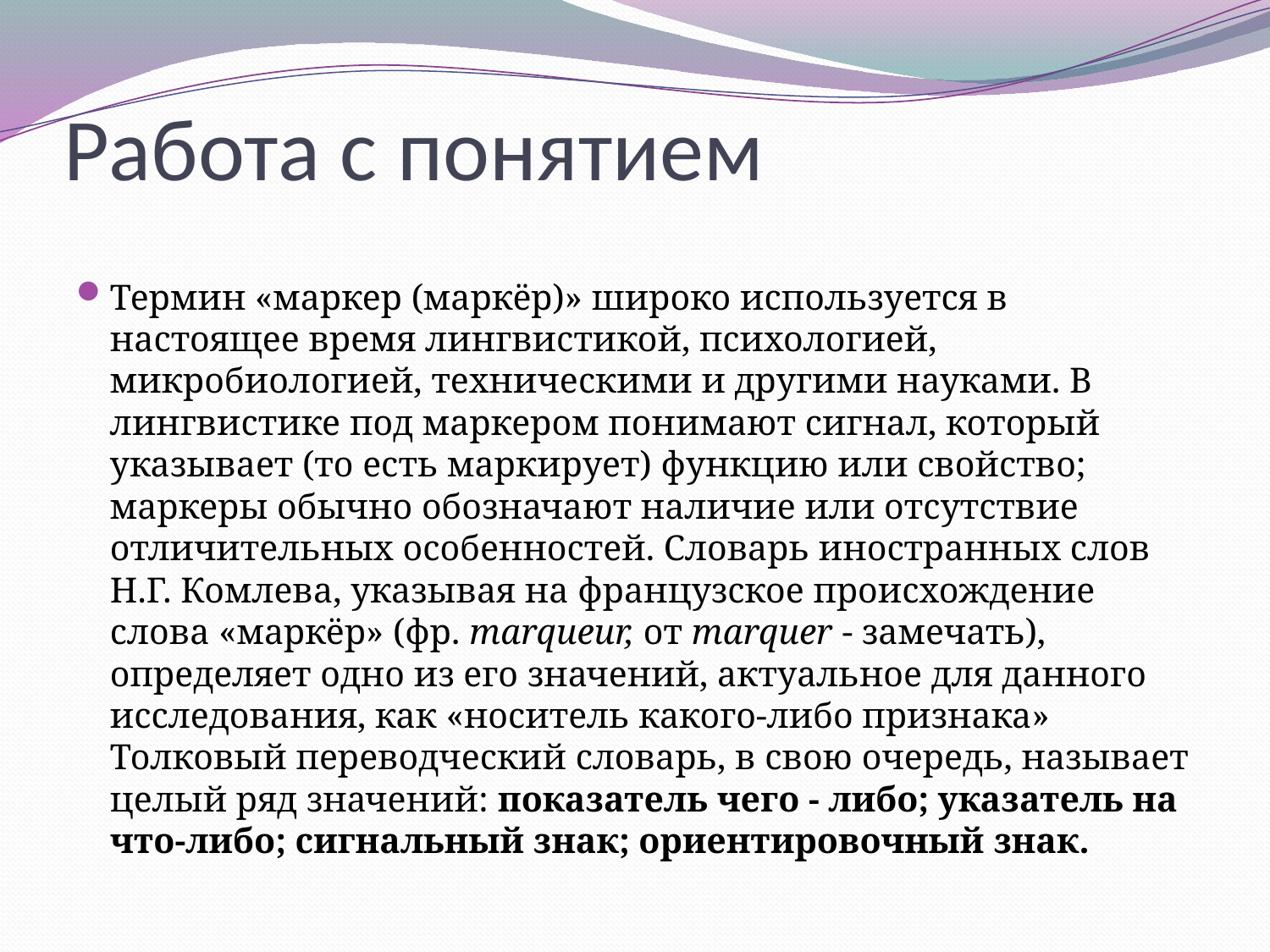

# Работа с понятием
Термин «маркер (маркёр)» широко используется в настоящее время лингвистикой, психологией, микробиологией, техническими и другими науками. В лингвистике под маркером понимают сигнал, который указывает (то есть маркирует) функцию или свойство; маркеры обычно обозначают наличие или отсутствие отличительных особенностей. Словарь иностранных слов Н.Г. Комлева, указывая на французское происхождение слова «маркёр» (фр. marqueur, от marquer - замечать), определяет одно из его значений, актуальное для данного исследования, как «носитель какого-либо признака»  Толковый переводческий словарь, в свою очередь, называет целый ряд значений: показатель чего - либо; указатель на что-либо; сигнальный знак; ориентировочный знак.